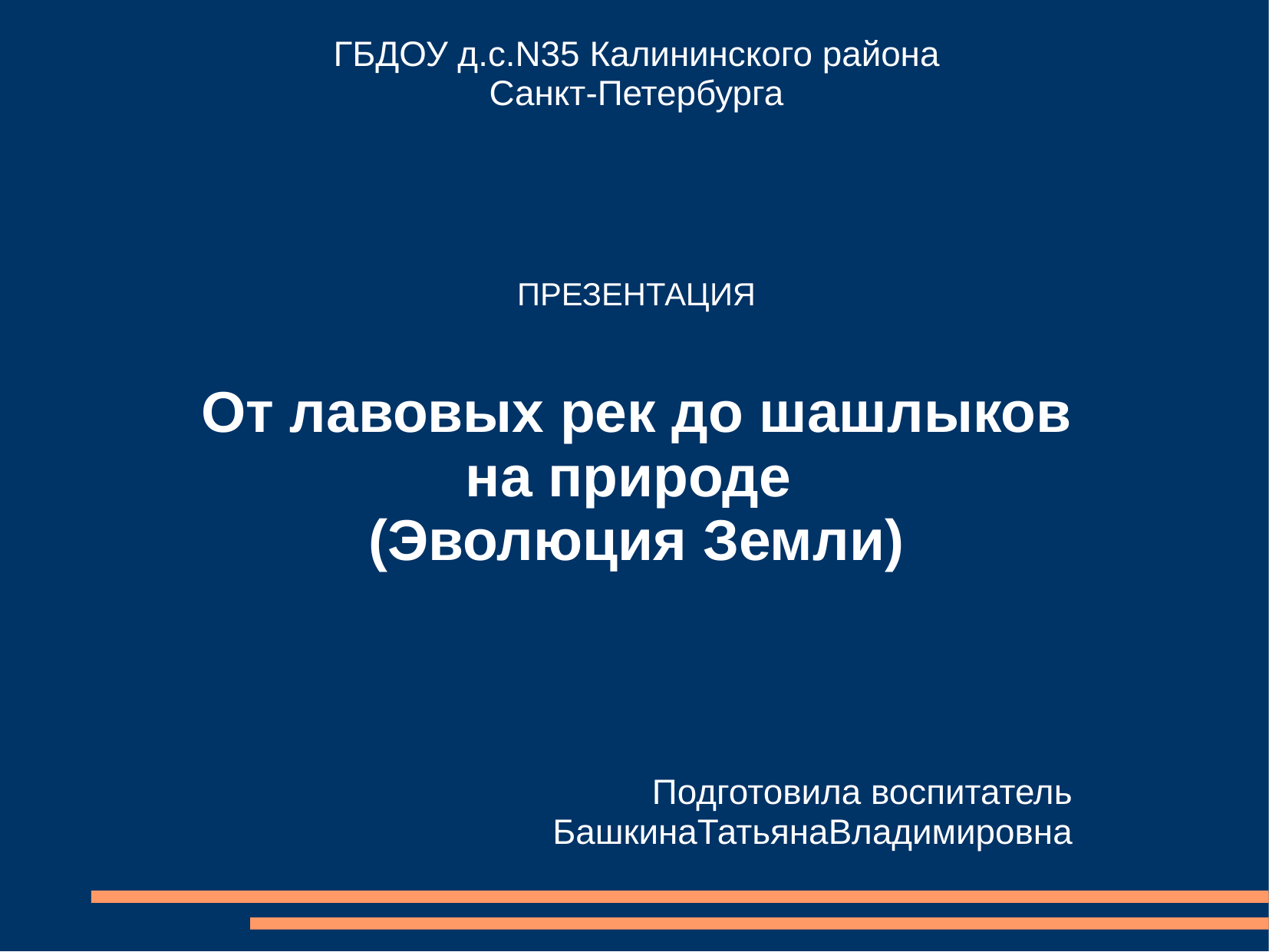

ГБДОУ д.с.N35 Калининского района
Санкт-Петербурга

ПРЕЗЕНТАЦИЯ

От лавовых рек до шашлыков на природе
(Эволюция Земли)

Подготовила воспитатель
БашкинаТатьянаВладимировна